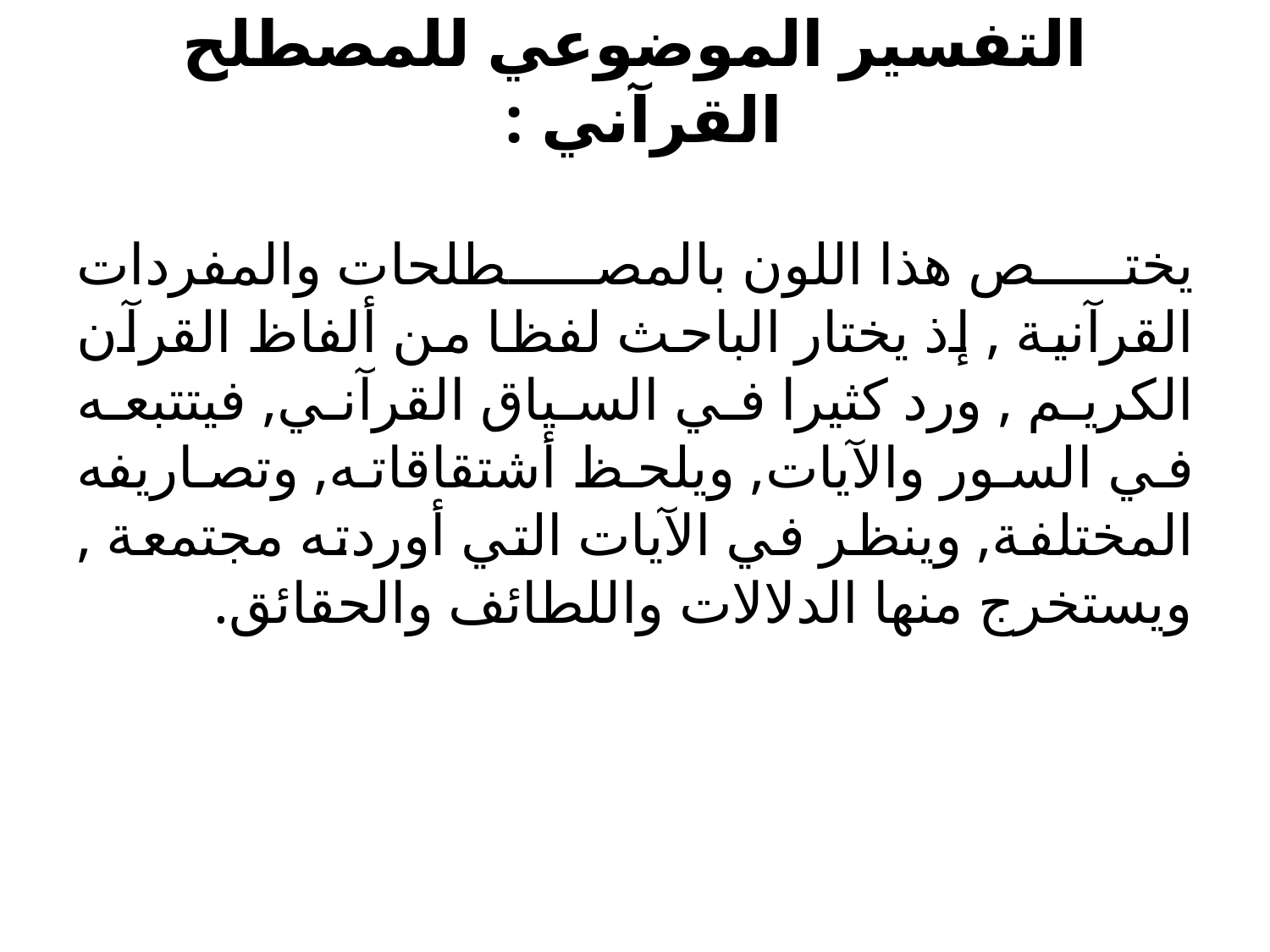

# التفسير الموضوعي للمصطلح القرآني :
يختص هذا اللون بالمصطلحات والمفردات القرآنية , إذ يختار الباحث لفظا من ألفاظ القرآن الكريم , ورد كثيرا في السياق القرآني, فيتتبعه في السور والآيات, ويلحظ أشتقاقاته, وتصاريفه المختلفة, وينظر في الآيات التي أوردته مجتمعة , ويستخرج منها الدلالات واللطائف والحقائق.